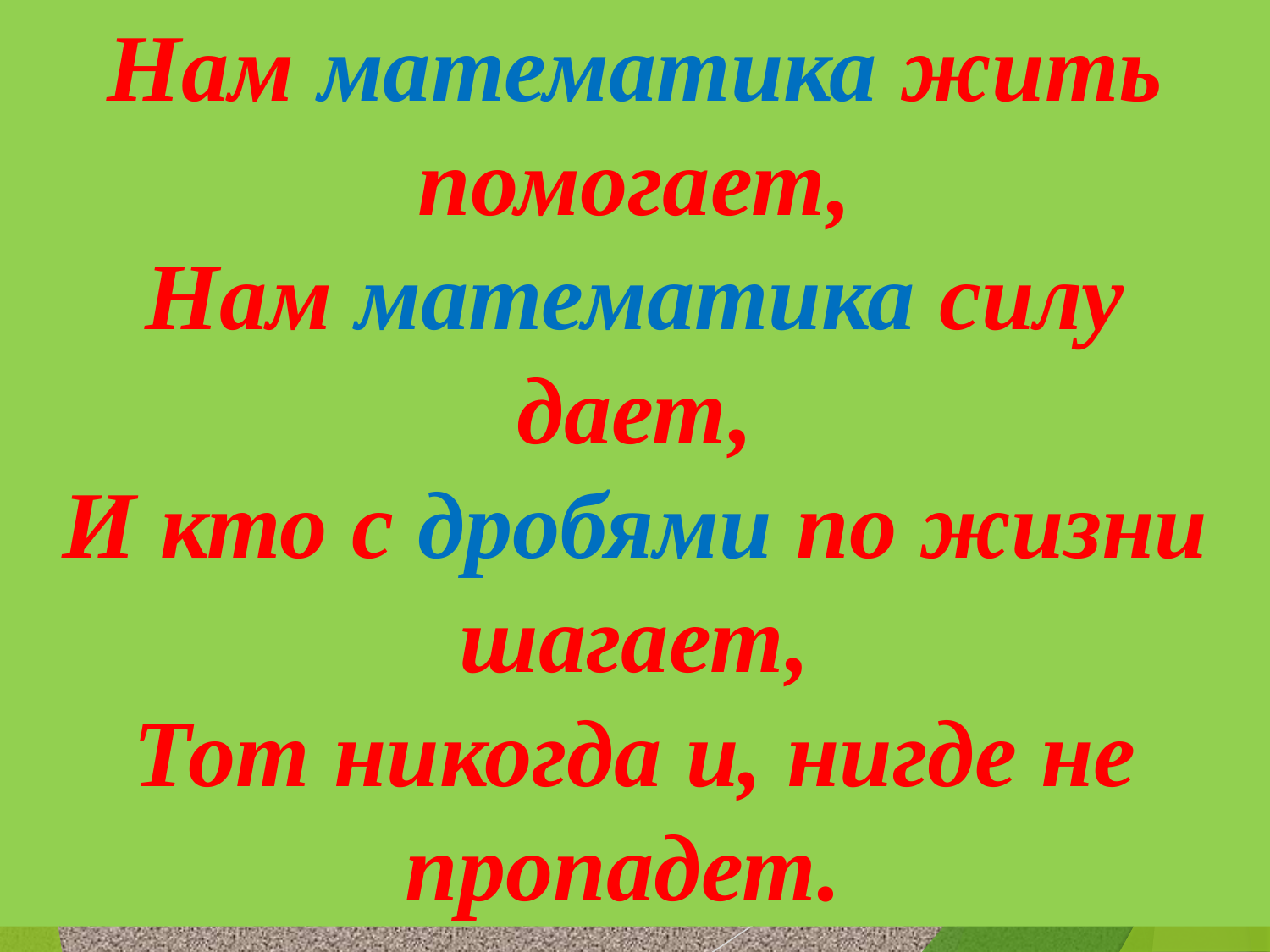

Нам математика жить помогает,
Нам математика силу
дает,
И кто с дробями по жизни шагает,
Тот никогда и, нигде не пропадет.
2